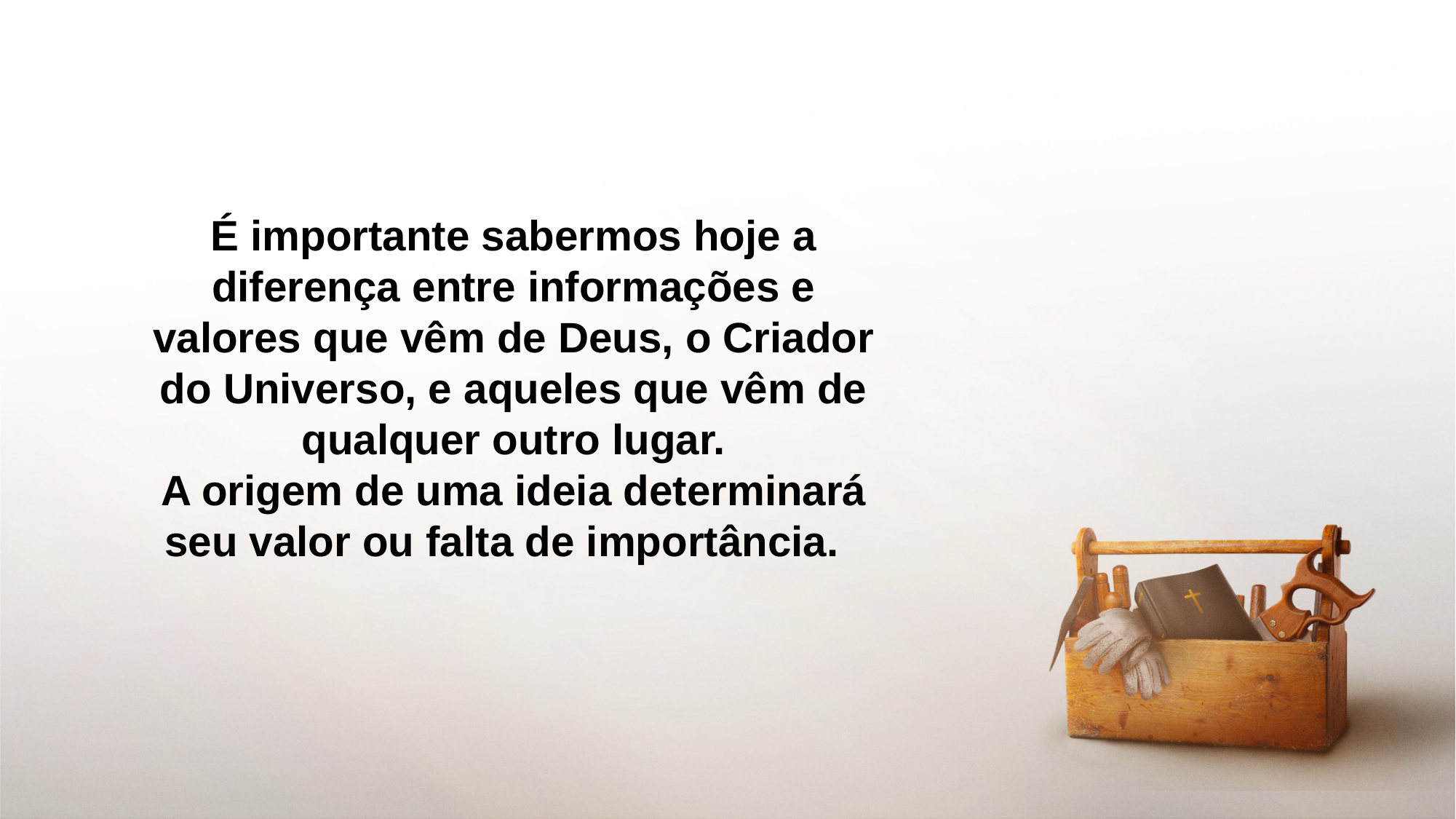

É importante sabermos hoje a diferença entre informações e valores que vêm de Deus, o Criador do Universo, e aqueles que vêm de qualquer outro lugar.
A origem de uma ideia determinará seu valor ou falta de importância.